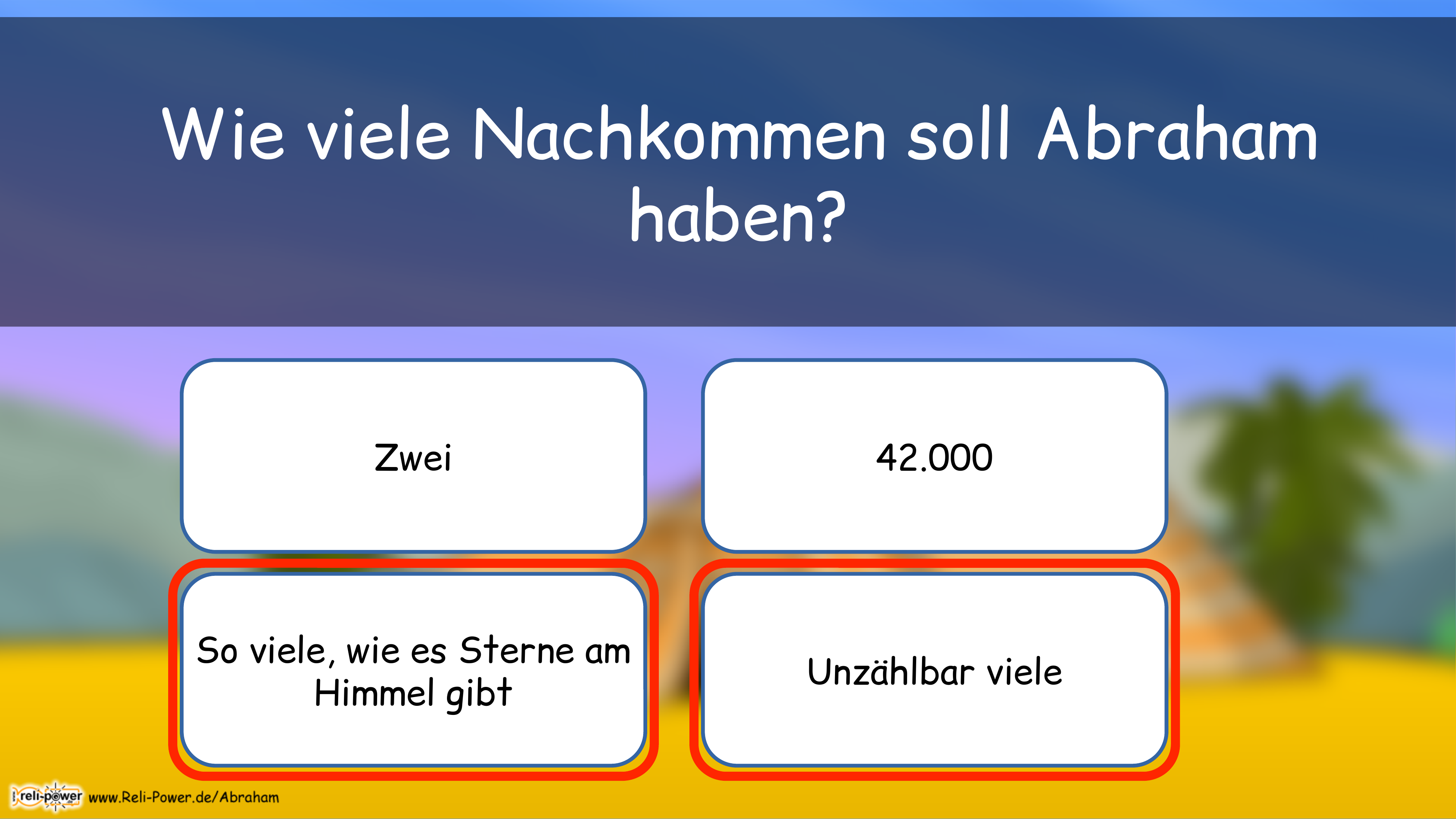

Wie viele Nachkommen soll Abraham haben?
Zwei
42.000

So viele, wie es Sterne am Himmel gibt
Unzählbar viele